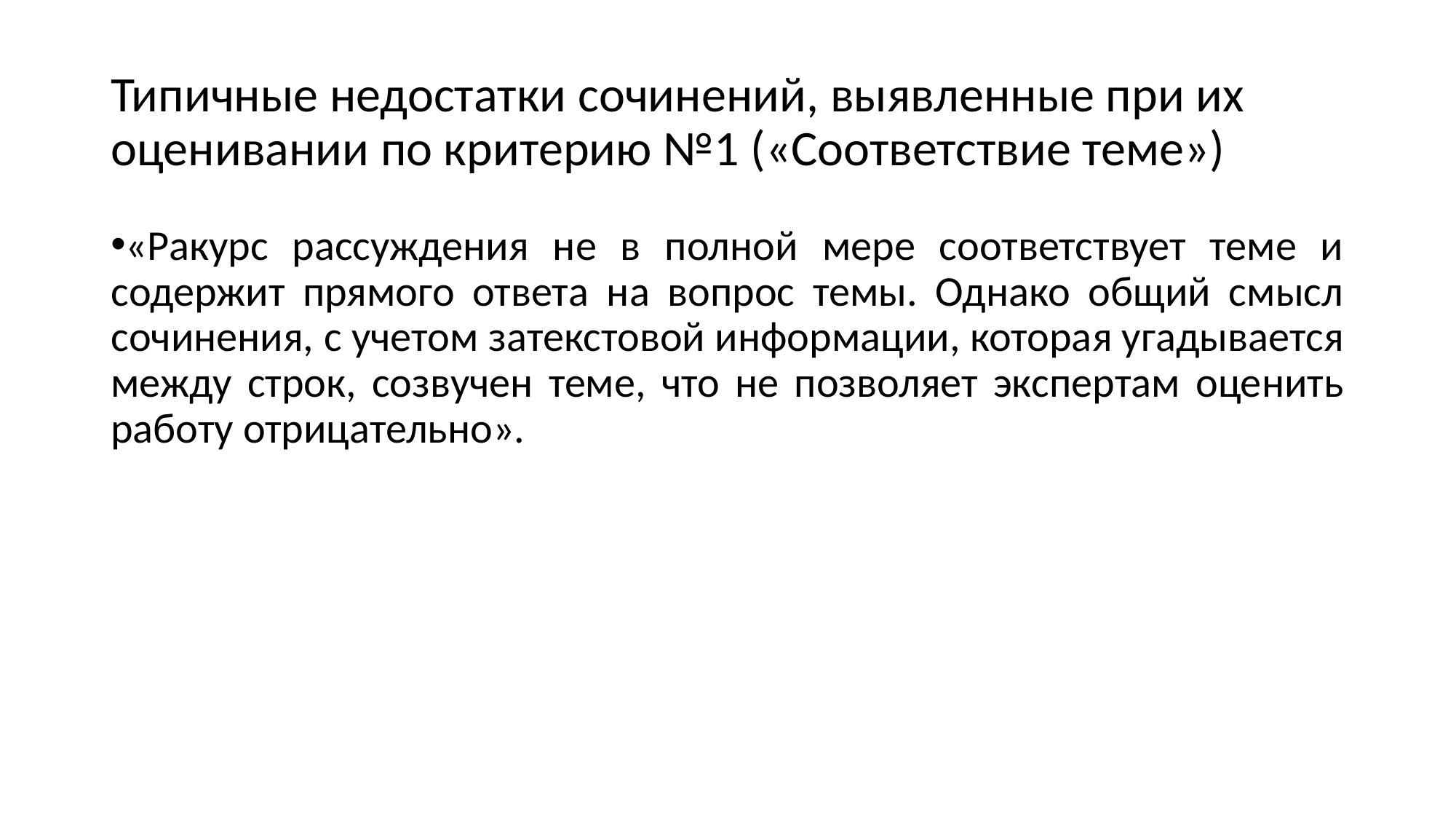

# Типичные недостатки сочинений, выявленные при их оценивании по критерию №1 («Соответствие теме»)
«Ракурс рассуждения не в полной мере соответствует теме и содержит прямого ответа на вопрос темы. Однако общий смысл сочинения, с учетом затекстовой информации, которая угадывается между строк, созвучен теме, что не позволяет экспертам оценить работу отрицательно».